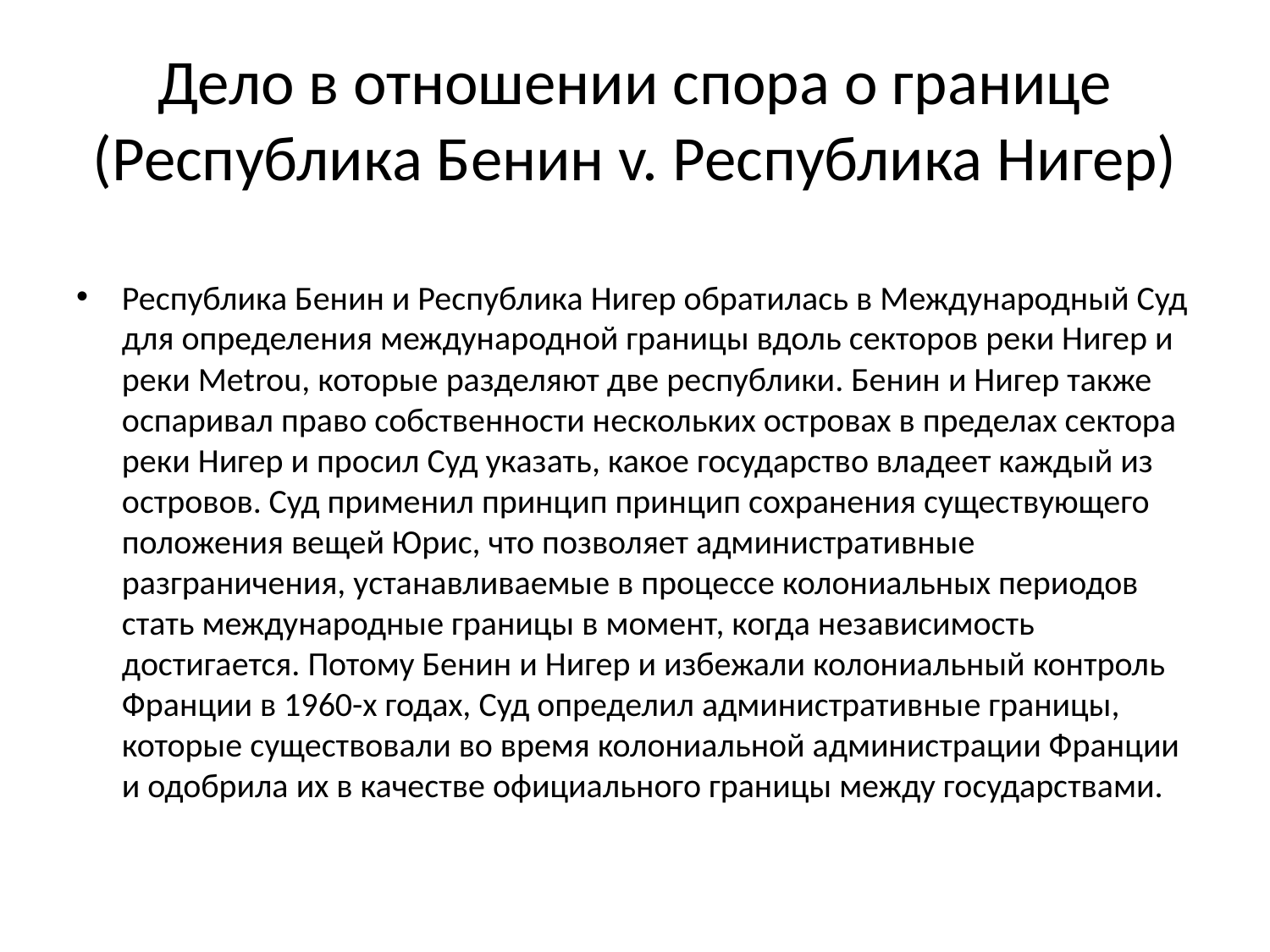

# Дело в отношении спора о границе (Республика Бенин v. Республика Нигер)

Республика Бенин и Республика Нигер обратилась в Международный Суд для определения международной границы вдоль секторов реки Нигер и реки Metrou, которые разделяют две республики. Бенин и Нигер также оспаривал право собственности нескольких островах в пределах сектора реки Нигер и просил Суд указать, какое государство владеет каждый из островов. Суд применил принцип принцип сохранения существующего положения вещей Юрис, что позволяет административные разграничения, устанавливаемые в процессе колониальных периодов стать международные границы в момент, когда независимость достигается. Потому Бенин и Нигер и избежали колониальный контроль Франции в 1960-х годах, Суд определил административные границы, которые существовали во время колониальной администрации Франции и одобрила их в качестве официального границы между государствами.